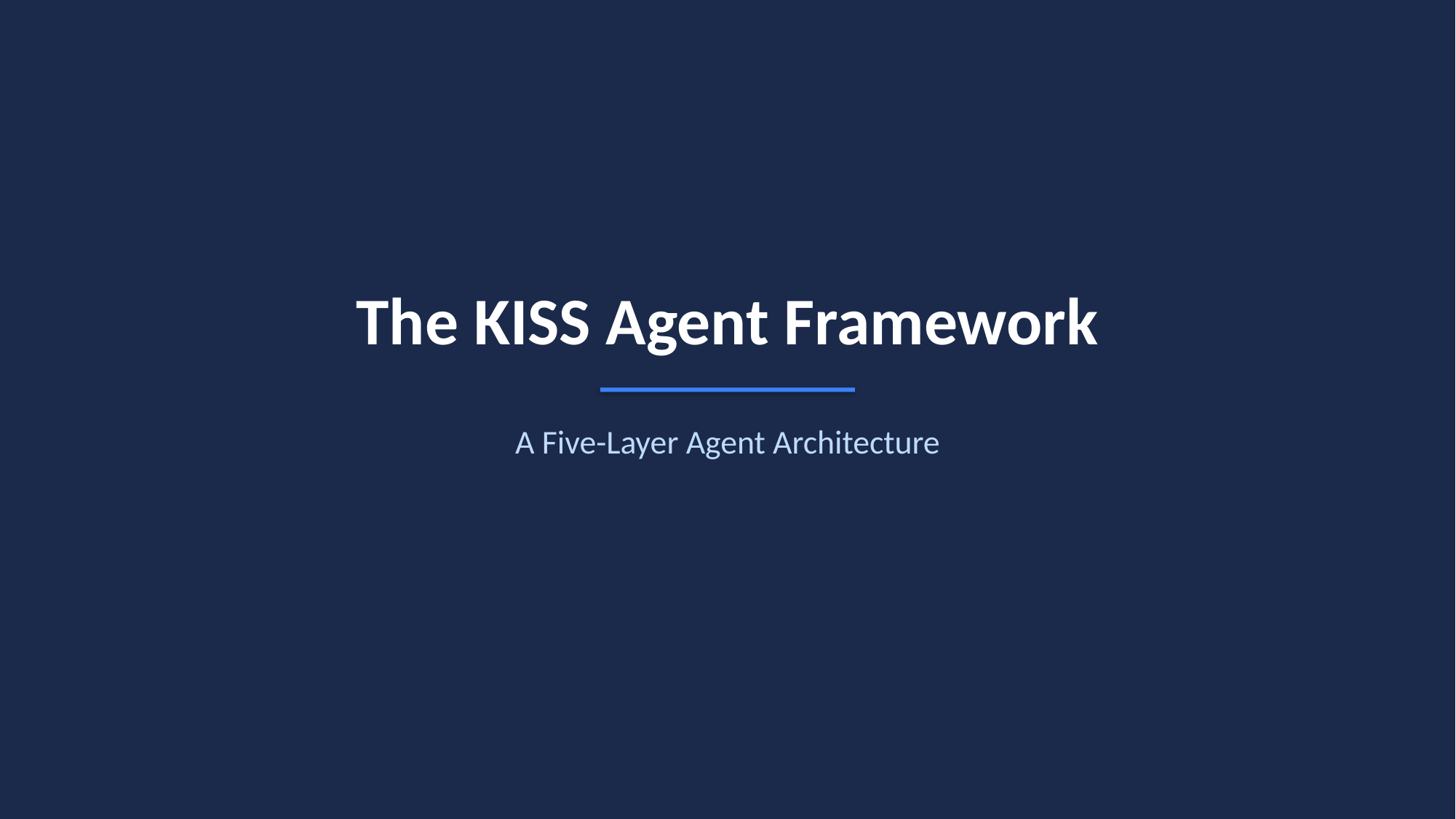

The KISS Agent Framework

A Five-Layer Agent Architecture